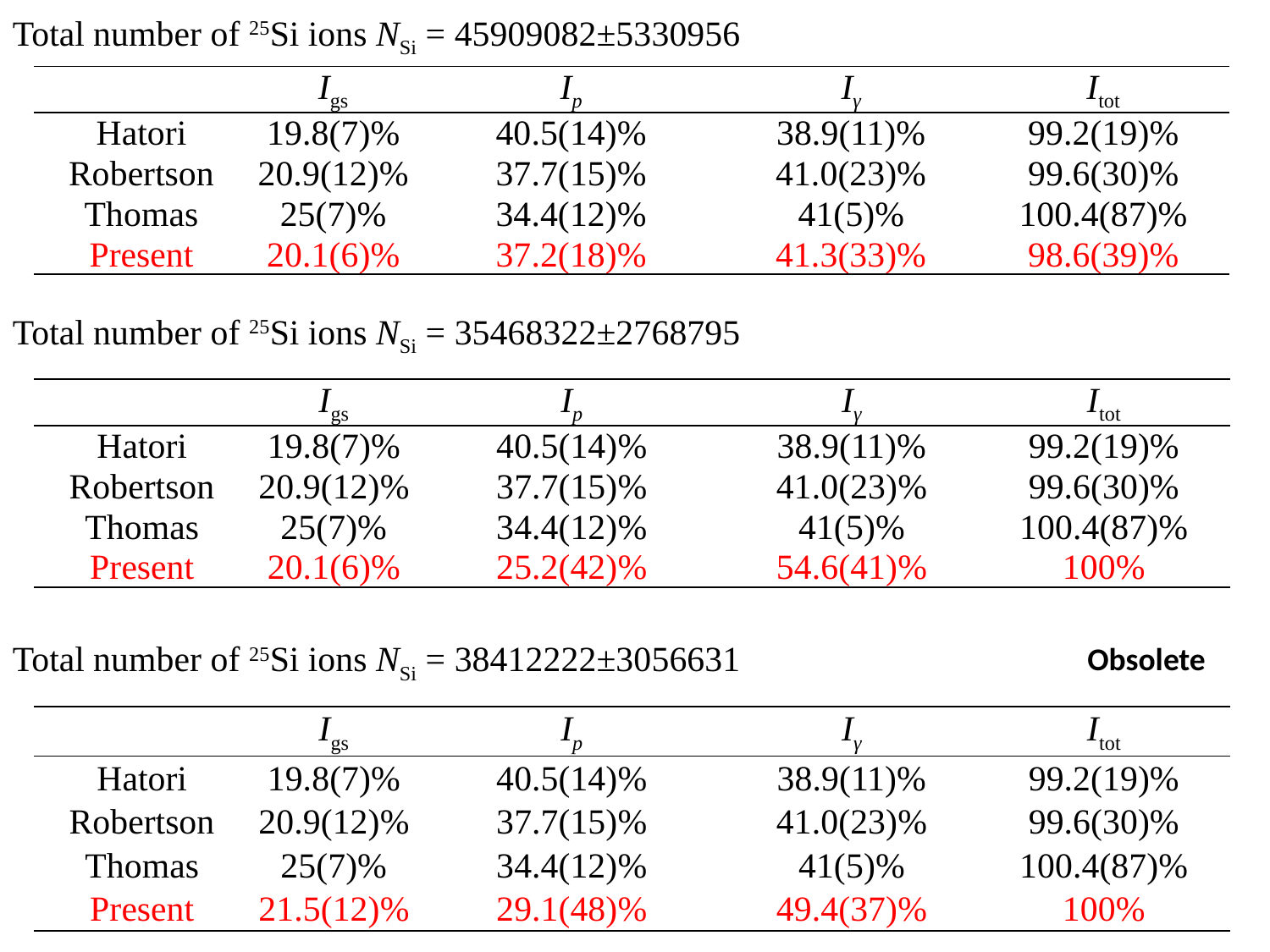

Total number of 25Si ions NSi = 45909082±5330956
|  | Igs | Ip | Iγ | Itot |
| --- | --- | --- | --- | --- |
| Hatori | 19.8(7)% | 40.5(14)% | 38.9(11)% | 99.2(19)% |
| Robertson | 20.9(12)% | 37.7(15)% | 41.0(23)% | 99.6(30)% |
| Thomas | 25(7)% | 34.4(12)% | 41(5)% | 100.4(87)% |
| Present | 20.1(6)% | 37.2(18)% | 41.3(33)% | 98.6(39)% |
Total number of 25Si ions NSi = 35468322±2768795
|  | Igs | Ip | Iγ | Itot |
| --- | --- | --- | --- | --- |
| Hatori | 19.8(7)% | 40.5(14)% | 38.9(11)% | 99.2(19)% |
| Robertson | 20.9(12)% | 37.7(15)% | 41.0(23)% | 99.6(30)% |
| Thomas | 25(7)% | 34.4(12)% | 41(5)% | 100.4(87)% |
| Present | 20.1(6)% | 25.2(42)% | 54.6(41)% | 100% |
Total number of 25Si ions NSi = 38412222±3056631
Obsolete
|  | Igs | Ip | Iγ | Itot |
| --- | --- | --- | --- | --- |
| Hatori | 19.8(7)% | 40.5(14)% | 38.9(11)% | 99.2(19)% |
| Robertson | 20.9(12)% | 37.7(15)% | 41.0(23)% | 99.6(30)% |
| Thomas | 25(7)% | 34.4(12)% | 41(5)% | 100.4(87)% |
| Present | 21.5(12)% | 29.1(48)% | 49.4(37)% | 100% |